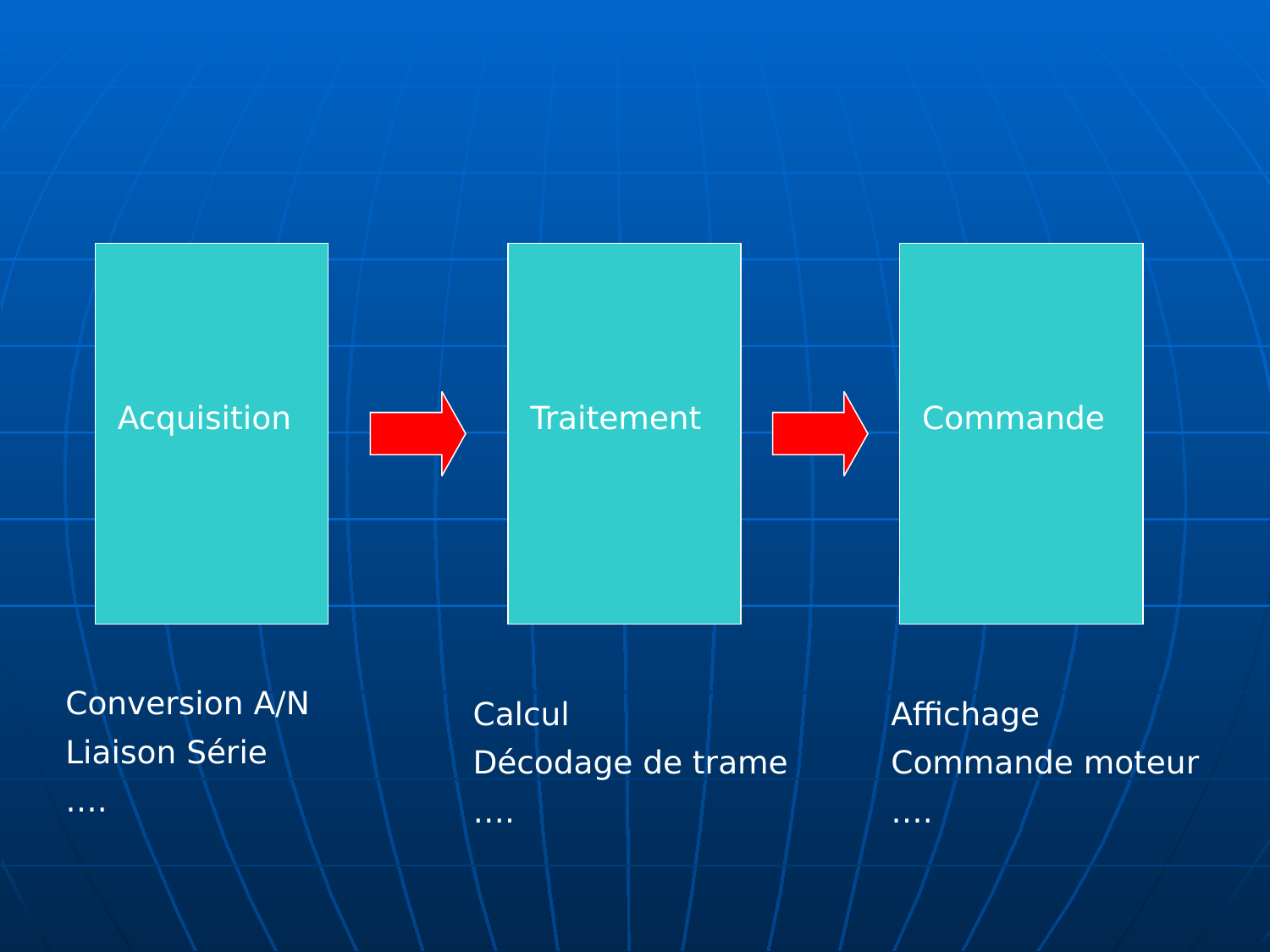

Acquisition

Traitement

Commande

Conversion A/N
Liaison Série
….
Calcul
Décodage de trame
….
Affichage
Commande moteur
….